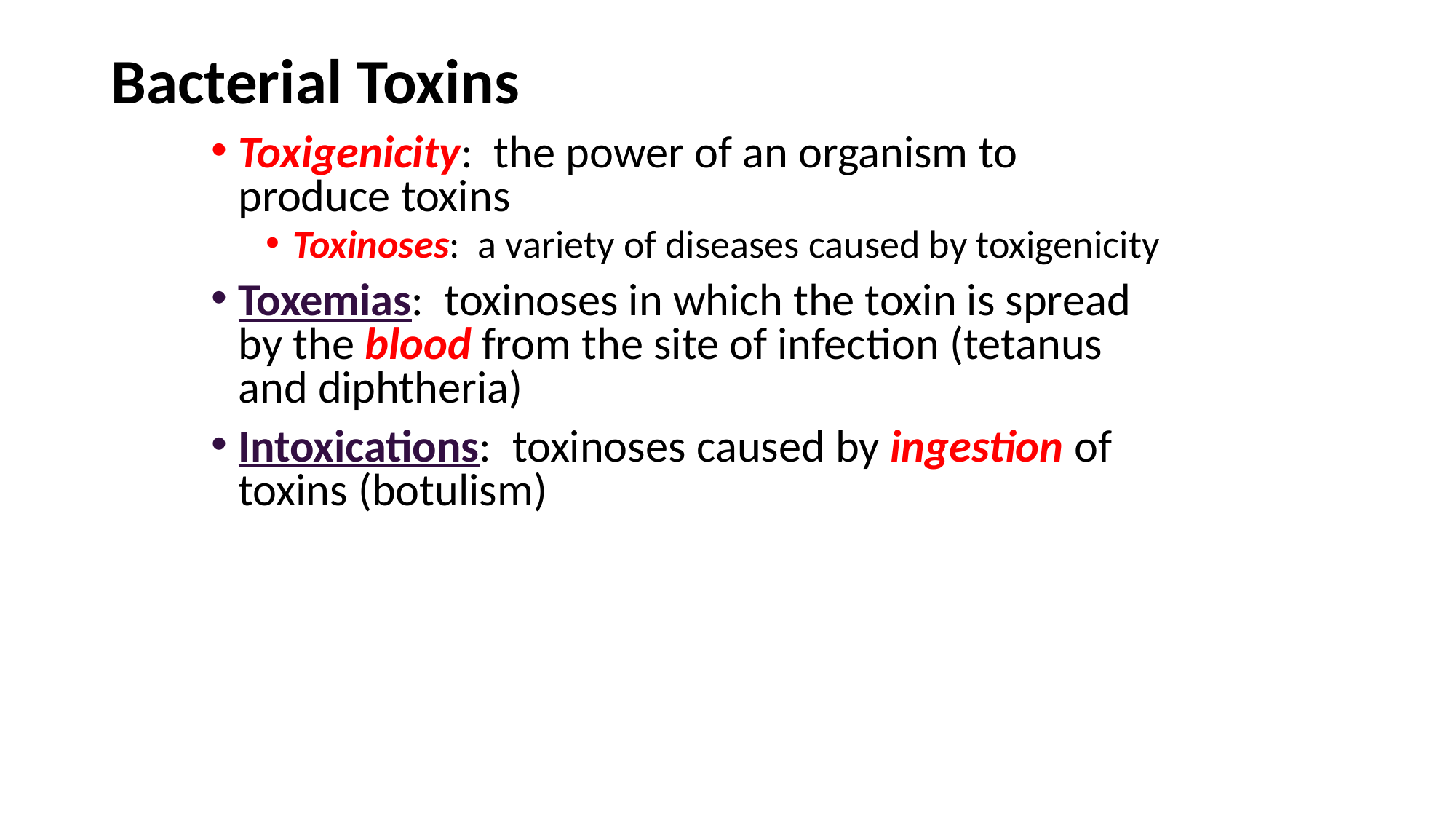

# Bacterial Toxins
Toxigenicity:  the power of an organism to produce toxins
Toxinoses:  a variety of diseases caused by toxigenicity
Toxemias:  toxinoses in which the toxin is spread by the blood from the site of infection (tetanus and diphtheria)
Intoxications:  toxinoses caused by ingestion of toxins (botulism)